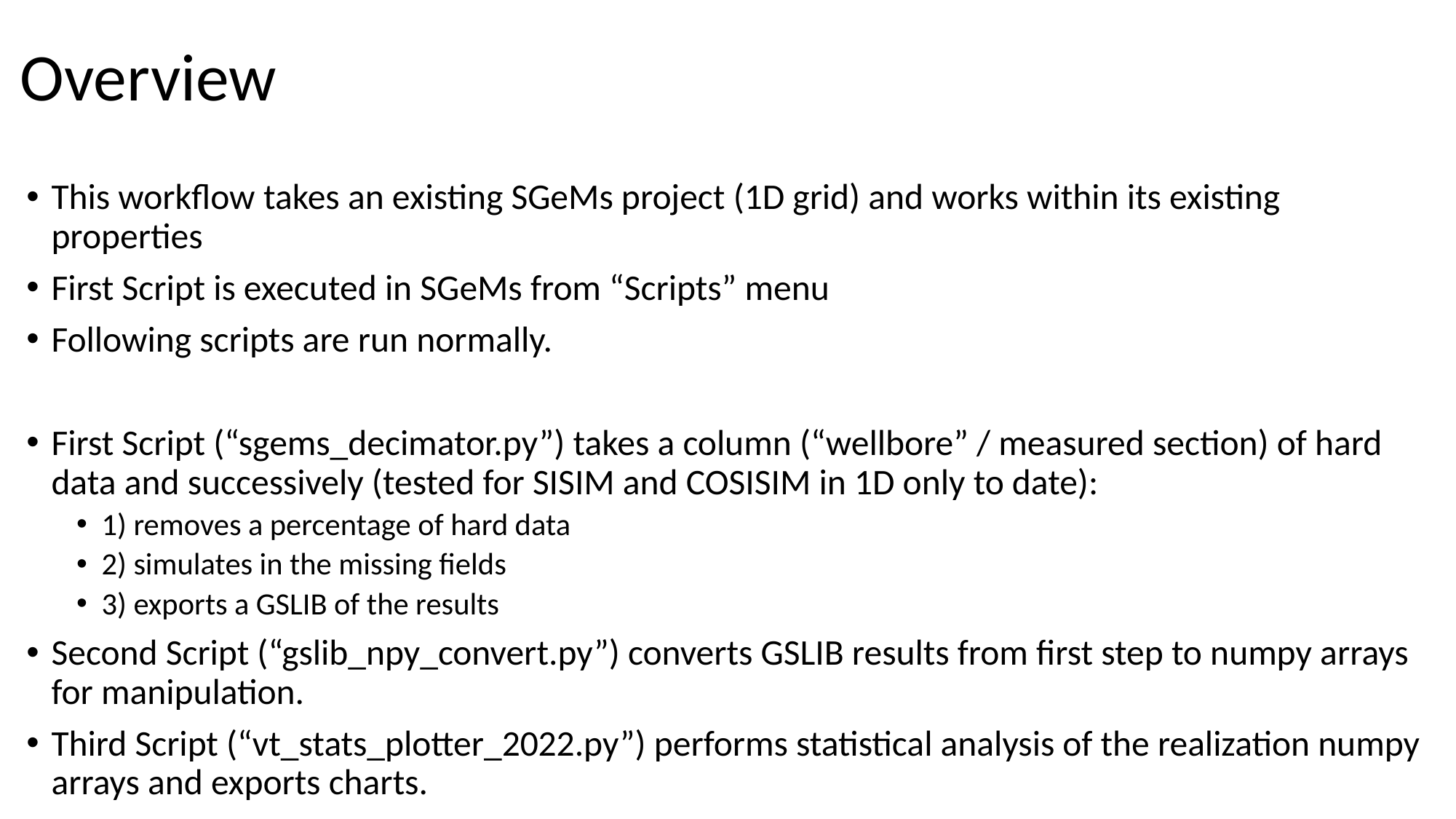

# Overview
This workflow takes an existing SGeMs project (1D grid) and works within its existing properties
First Script is executed in SGeMs from “Scripts” menu
Following scripts are run normally.

First Script (“sgems_decimator.py”) takes a column (“wellbore” / measured section) of hard data and successively (tested for SISIM and COSISIM in 1D only to date):
1) removes a percentage of hard data
2) simulates in the missing fields
3) exports a GSLIB of the results
Second Script (“gslib_npy_convert.py”) converts GSLIB results from first step to numpy arrays for manipulation.
Third Script (“vt_stats_plotter_2022.py”) performs statistical analysis of the realization numpy arrays and exports charts.